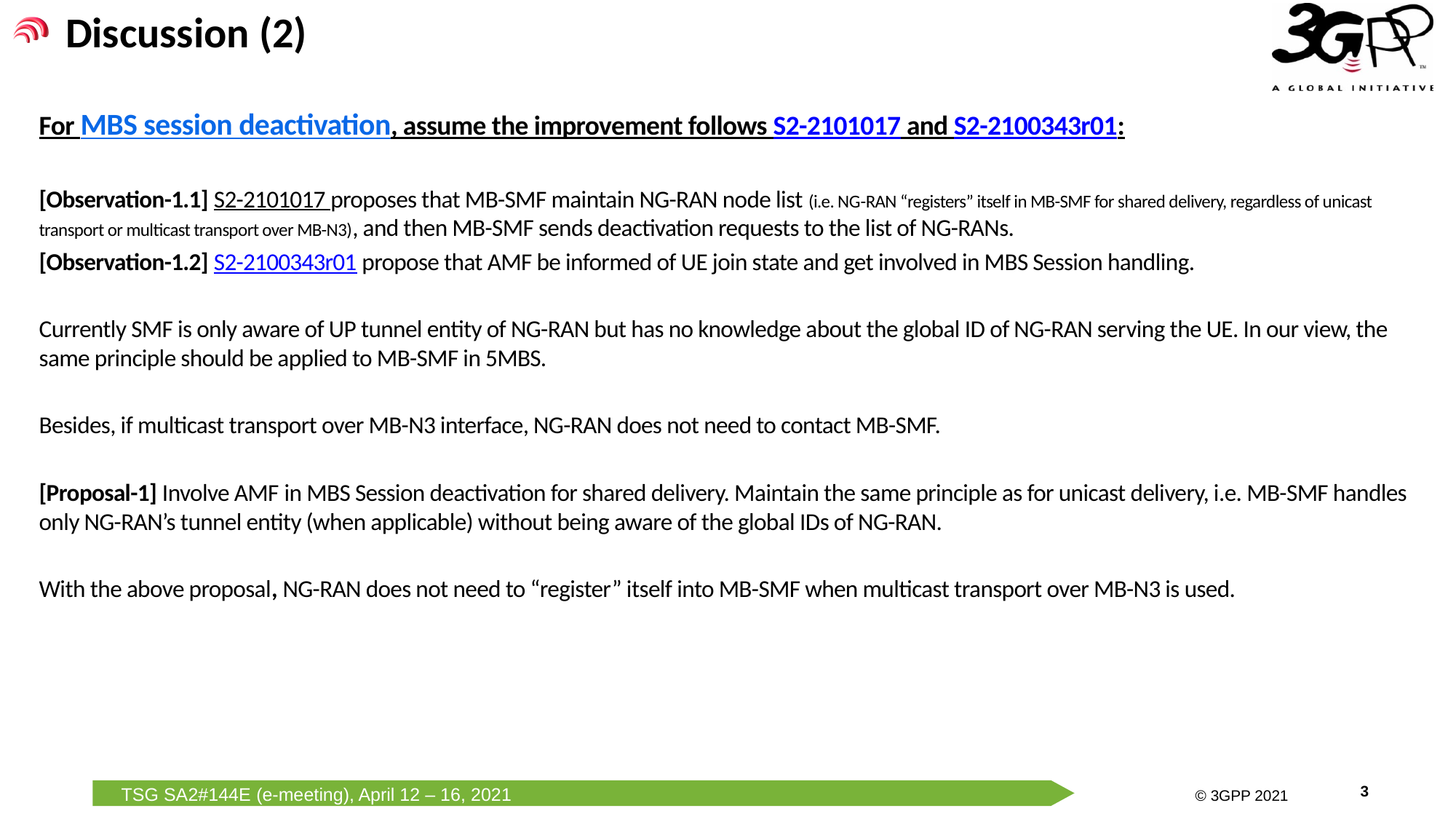

Discussion (2)
For MBS session deactivation, assume the improvement follows S2-2101017 and S2-2100343r01:

[Observation-1.1] S2-2101017 proposes that MB-SMF maintain NG-RAN node list (i.e. NG-RAN “registers” itself in MB-SMF for shared delivery, regardless of unicast transport or multicast transport over MB-N3), and then MB-SMF sends deactivation requests to the list of NG-RANs.
[Observation-1.2] S2-2100343r01 propose that AMF be informed of UE join state and get involved in MBS Session handling.

Currently SMF is only aware of UP tunnel entity of NG-RAN but has no knowledge about the global ID of NG-RAN serving the UE. In our view, the same principle should be applied to MB-SMF in 5MBS.

Besides, if multicast transport over MB-N3 interface, NG-RAN does not need to contact MB-SMF.

[Proposal-1] Involve AMF in MBS Session deactivation for shared delivery. Maintain the same principle as for unicast delivery, i.e. MB-SMF handles only NG-RAN’s tunnel entity (when applicable) without being aware of the global IDs of NG-RAN.

With the above proposal, NG-RAN does not need to “register” itself into MB-SMF when multicast transport over MB-N3 is used.